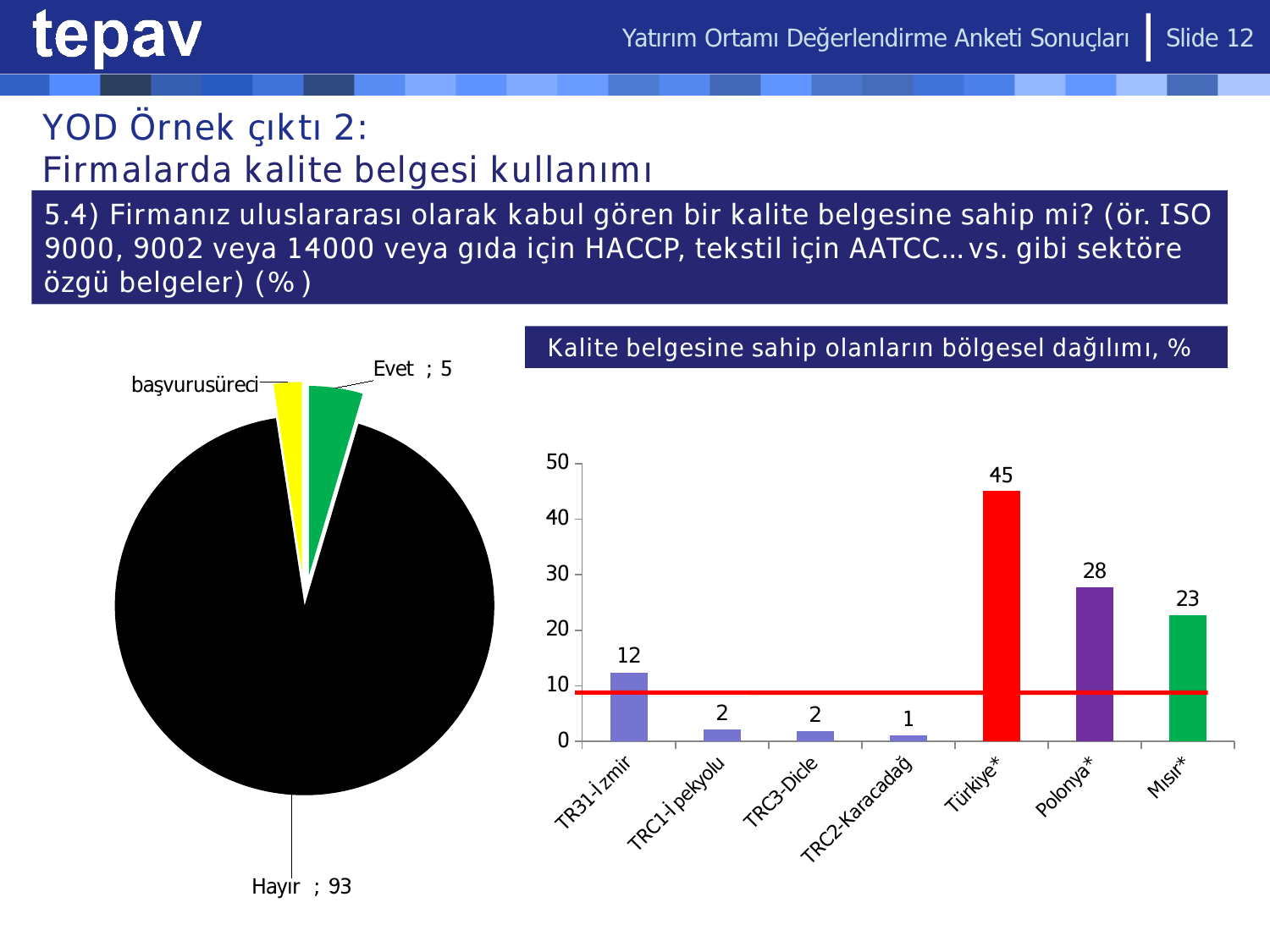

Yatırım Ortamı Değerlendirme Anketi Sonuçları
Slide 12
YOD Örnek çıktı 2:
Firmalarda kalite belgesi kullanımı
5.4) Firmanız uluslararası olarak kabul gören bir kalite belgesine sahip mi? (ör. ISO 9000, 9002 veya 14000 veya gıda için HACCP, tekstil için AATCC…vs. gibi sektöre özgü belgeler) (%)

### Chart

| Category |  |
|---|---|
| 1  Evet   | 4.5824847250509055 |
| 2  Hayır   | 93.00746775288525 |
| 3  Hayır, ama başvuru süreci devam ediyor   | 2.4100475220638127 |
Kalite belgesine sahip olanların bölgesel dağılımı, %

### Chart

| Category | Evet , % |
|---|---|
| TR31-İzmir | 12.437185929648257 |
| TRC1-İpekyolu | 2.14190093708166 |
| TRC3-Dicle | 1.7991004497751124 |
| TRC2-Karacadağ | 1.086956521739132 |
| Türkiye* | 45.02 |
| Polonya* | 27.68 |
| Mısır* | 22.7 |